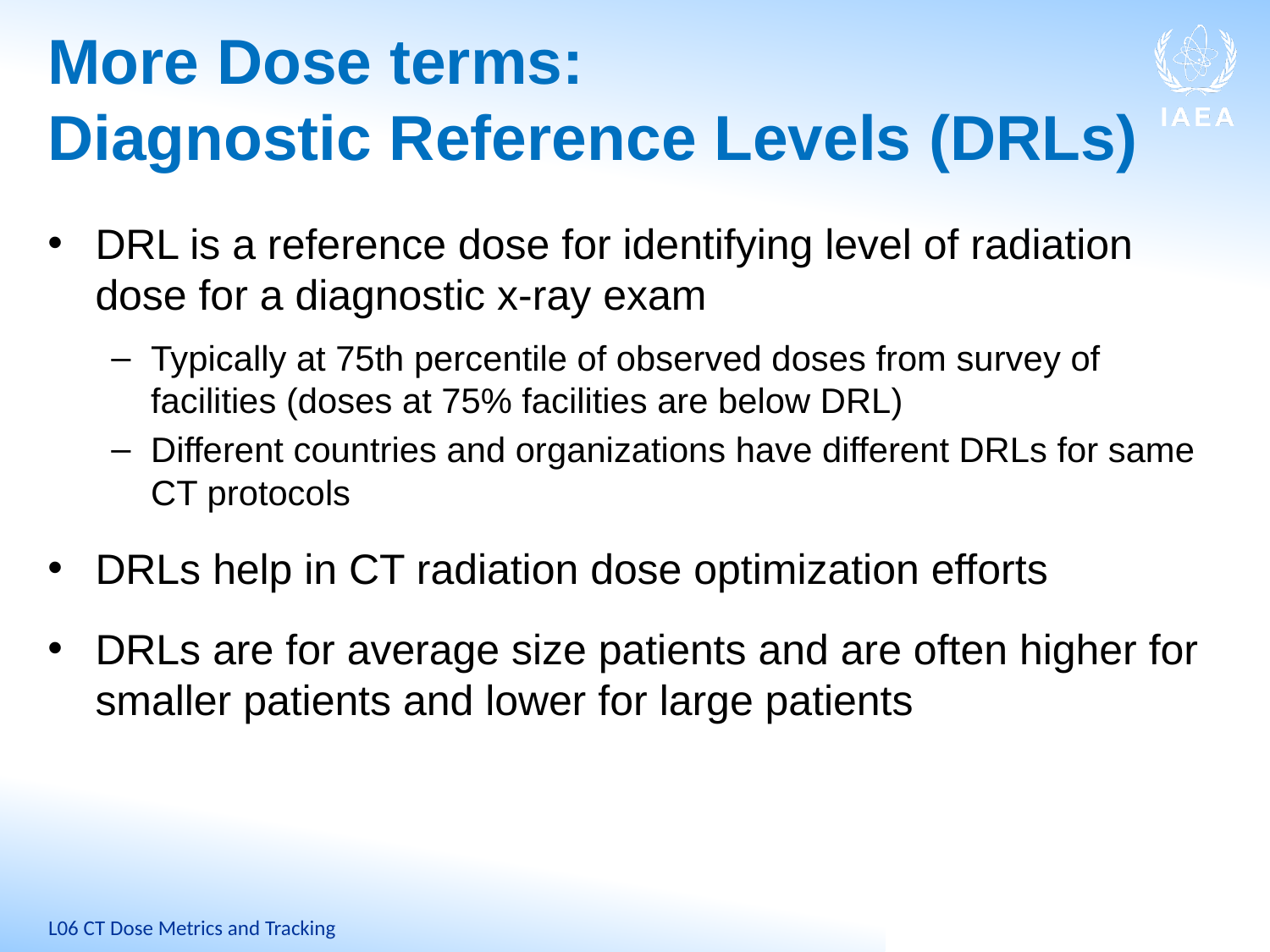

# More Dose terms: Diagnostic Reference Levels (DRLs)
DRL is a reference dose for identifying level of radiation dose for a diagnostic x-ray exam
Typically at 75th percentile of observed doses from survey of facilities (doses at 75% facilities are below DRL)
Different countries and organizations have different DRLs for same CT protocols
DRLs help in CT radiation dose optimization efforts
DRLs are for average size patients and are often higher for smaller patients and lower for large patients